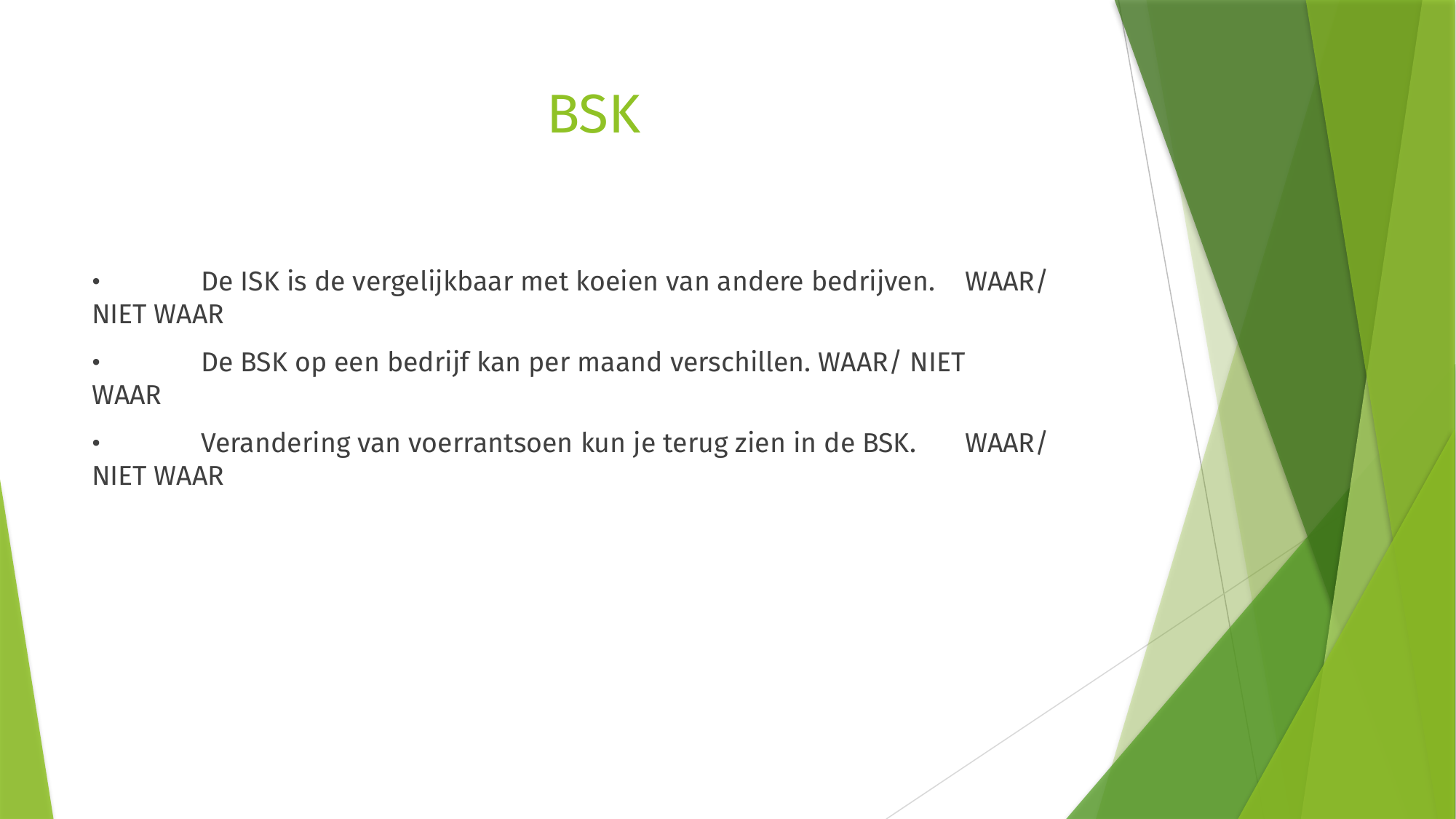

# BSK
•	De ISK is de vergelijkbaar met koeien van andere bedrijven. 	WAAR/ NIET WAAR
•	De BSK op een bedrijf kan per maand verschillen. WAAR/ NIET 	WAAR
•	Verandering van voerrantsoen kun je terug zien in de BSK. 	WAAR/ NIET WAAR